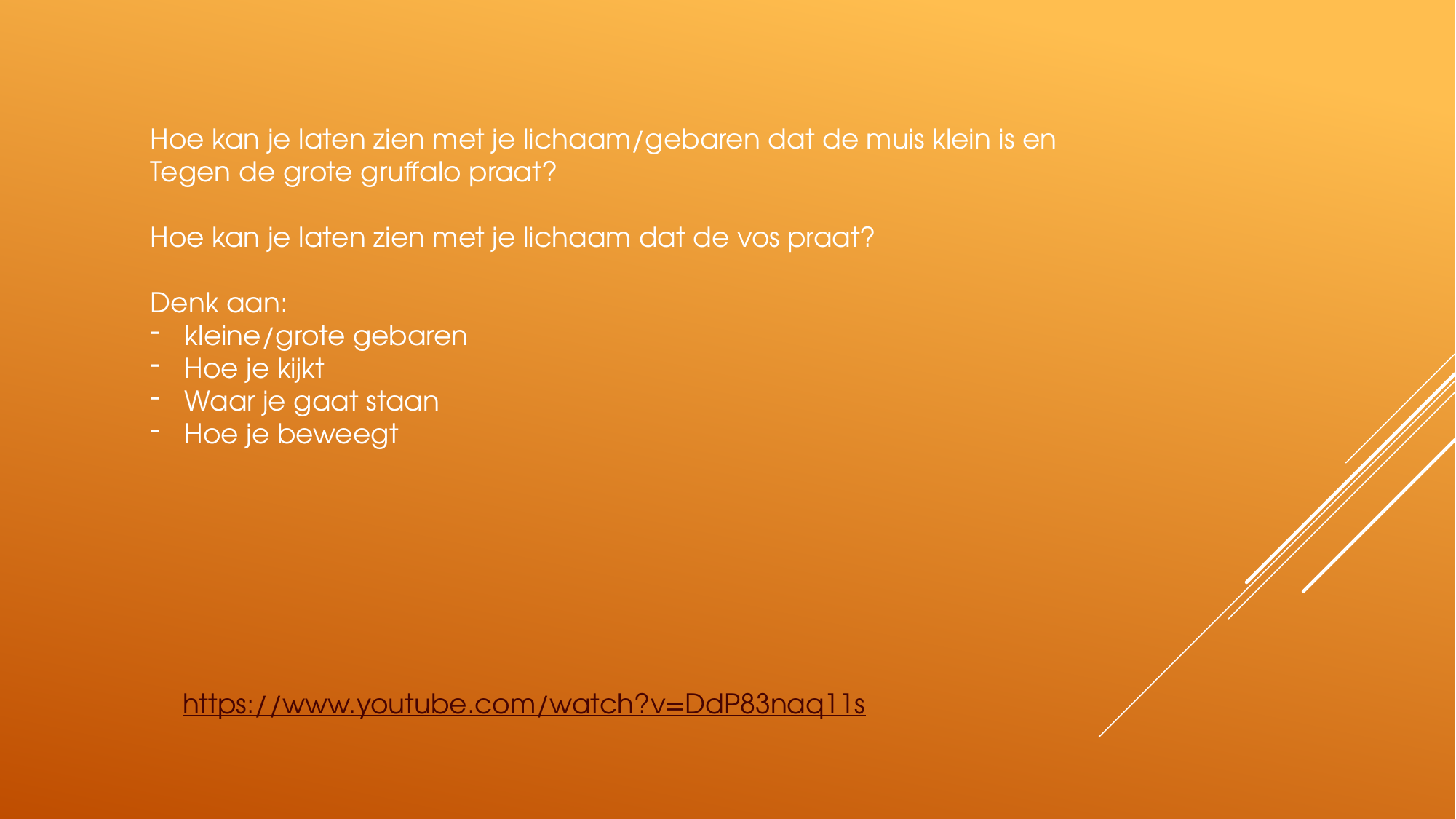

Hoe kan je laten zien met je lichaam/gebaren dat de muis klein is en
Tegen de grote gruffalo praat?

Hoe kan je laten zien met je lichaam dat de vos praat?

Denk aan:
kleine/grote gebaren
Hoe je kijkt
Waar je gaat staan
Hoe je beweegt

https://www.youtube.com/watch?v=DdP83naq11s